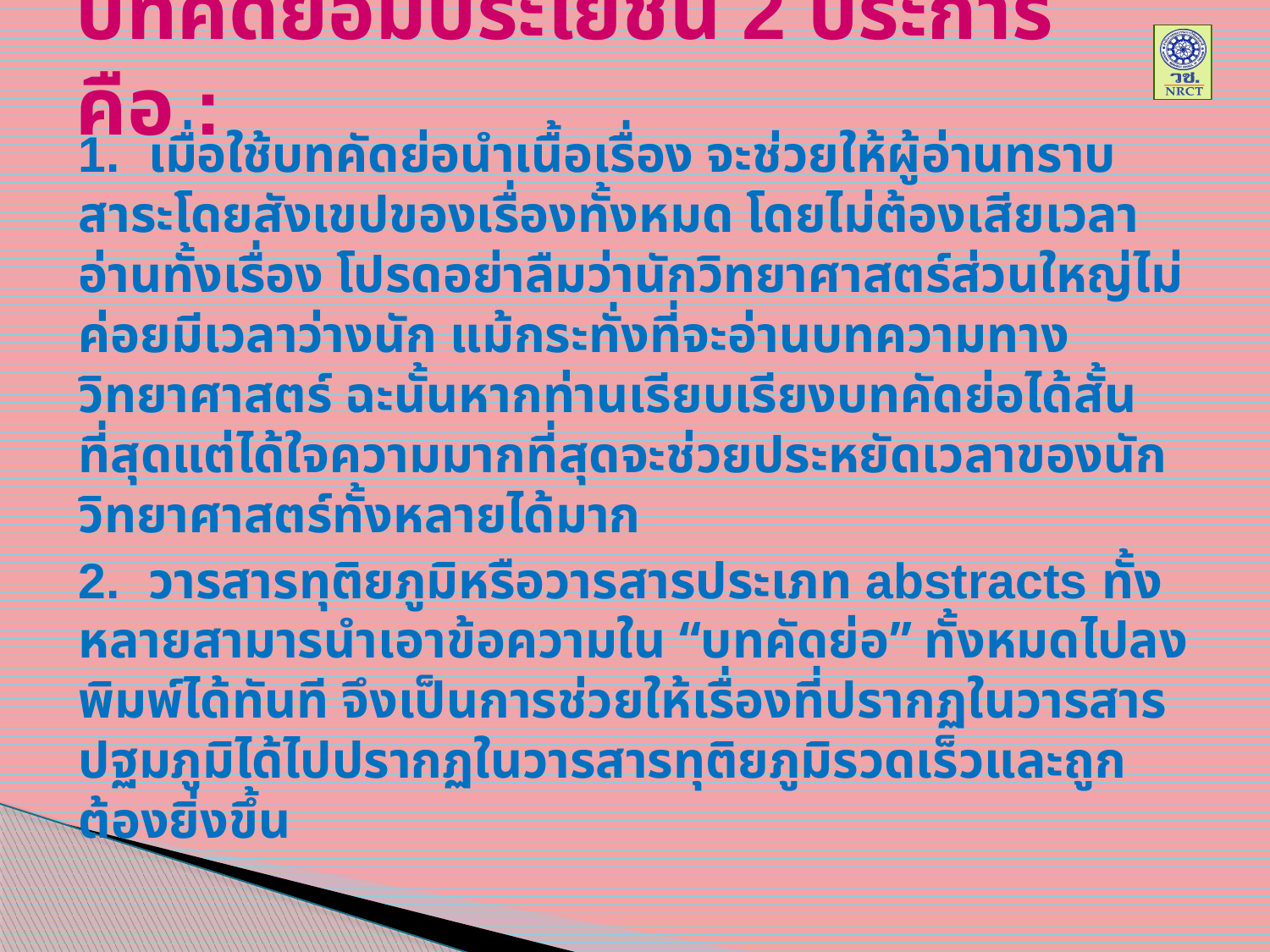

# บทคัดย่อมีประโยชน์ 2 ประการ คือ :
	1.  เมื่อใช้บทคัดย่อนำเนื้อเรื่อง จะช่วยให้ผู้อ่านทราบสาระโดยสังเขปของเรื่องทั้งหมด โดยไม่ต้องเสียเวลาอ่านทั้งเรื่อง โปรดอย่าลืมว่านักวิทยาศาสตร์ส่วนใหญ่ไม่ค่อยมีเวลาว่างนัก แม้กระทั่งที่จะอ่านบทความทางวิทยาศาสตร์ ฉะนั้นหากท่านเรียบเรียงบทคัดย่อได้สั้นที่สุดแต่ได้ใจความมากที่สุดจะช่วยประหยัดเวลาของนักวิทยาศาสตร์ทั้งหลายได้มาก
	2.  วารสารทุติยภูมิหรือวารสารประเภท abstracts ทั้งหลายสามารนำเอาข้อความใน “บทคัดย่อ” ทั้งหมดไปลงพิมพ์ได้ทันที จึงเป็นการช่วยให้เรื่องที่ปรากฏในวารสารปฐมภูมิได้ไปปรากฏในวารสารทุติยภูมิรวดเร็วและถูกต้องยิ่งขึ้น